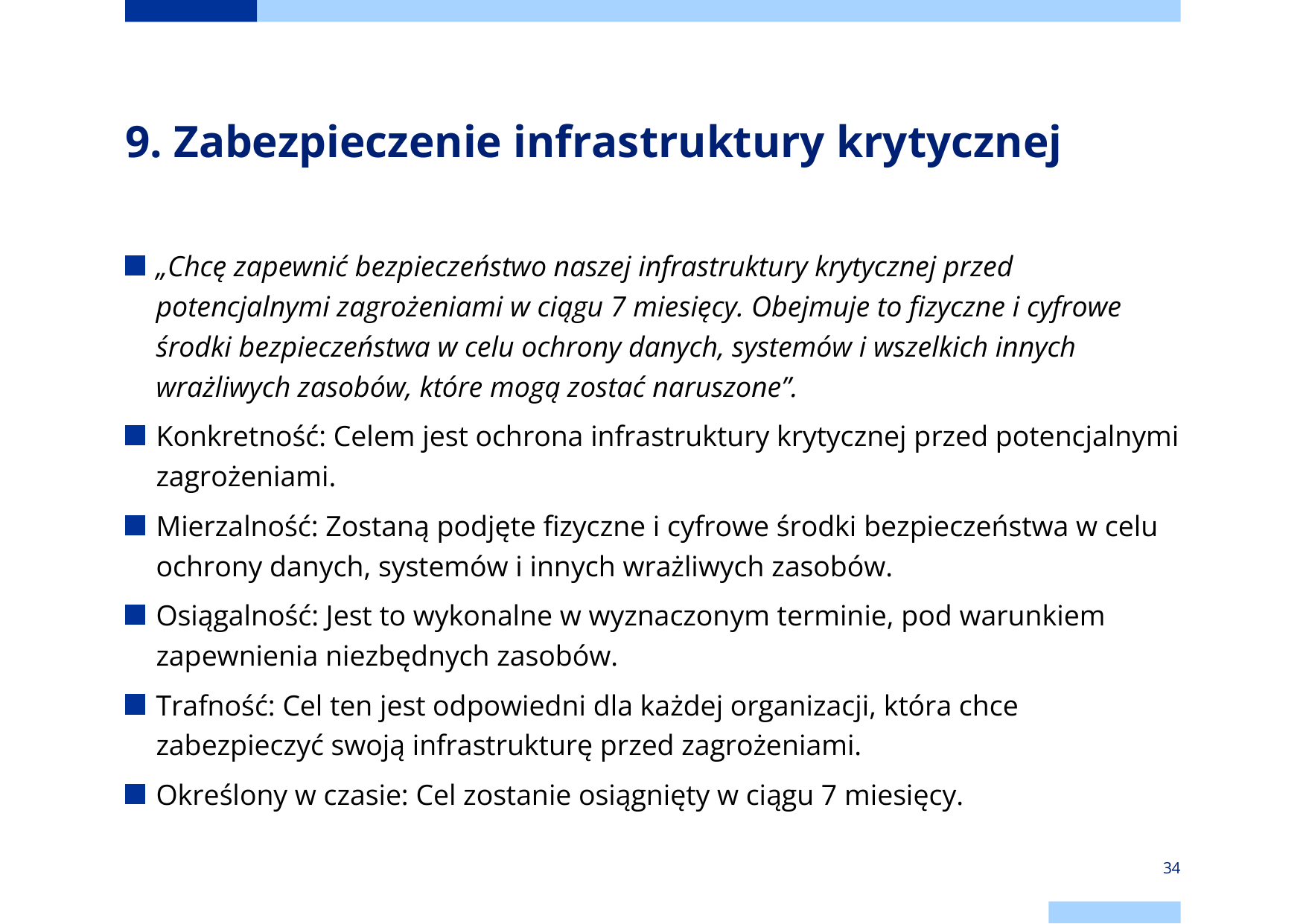

# 9. Zabezpieczenie infrastruktury krytycznej
„Chcę zapewnić bezpieczeństwo naszej infrastruktury krytycznej przed potencjalnymi zagrożeniami w ciągu 7 miesięcy. Obejmuje to fizyczne i cyfrowe środki bezpieczeństwa w celu ochrony danych, systemów i wszelkich innych wrażliwych zasobów, które mogą zostać naruszone”.
Konkretność: Celem jest ochrona infrastruktury krytycznej przed potencjalnymi zagrożeniami.
Mierzalność: Zostaną podjęte fizyczne i cyfrowe środki bezpieczeństwa w celu ochrony danych, systemów i innych wrażliwych zasobów.
Osiągalność: Jest to wykonalne w wyznaczonym terminie, pod warunkiem zapewnienia niezbędnych zasobów.
Trafność: Cel ten jest odpowiedni dla każdej organizacji, która chce zabezpieczyć swoją infrastrukturę przed zagrożeniami.
Określony w czasie: Cel zostanie osiągnięty w ciągu 7 miesięcy.

34